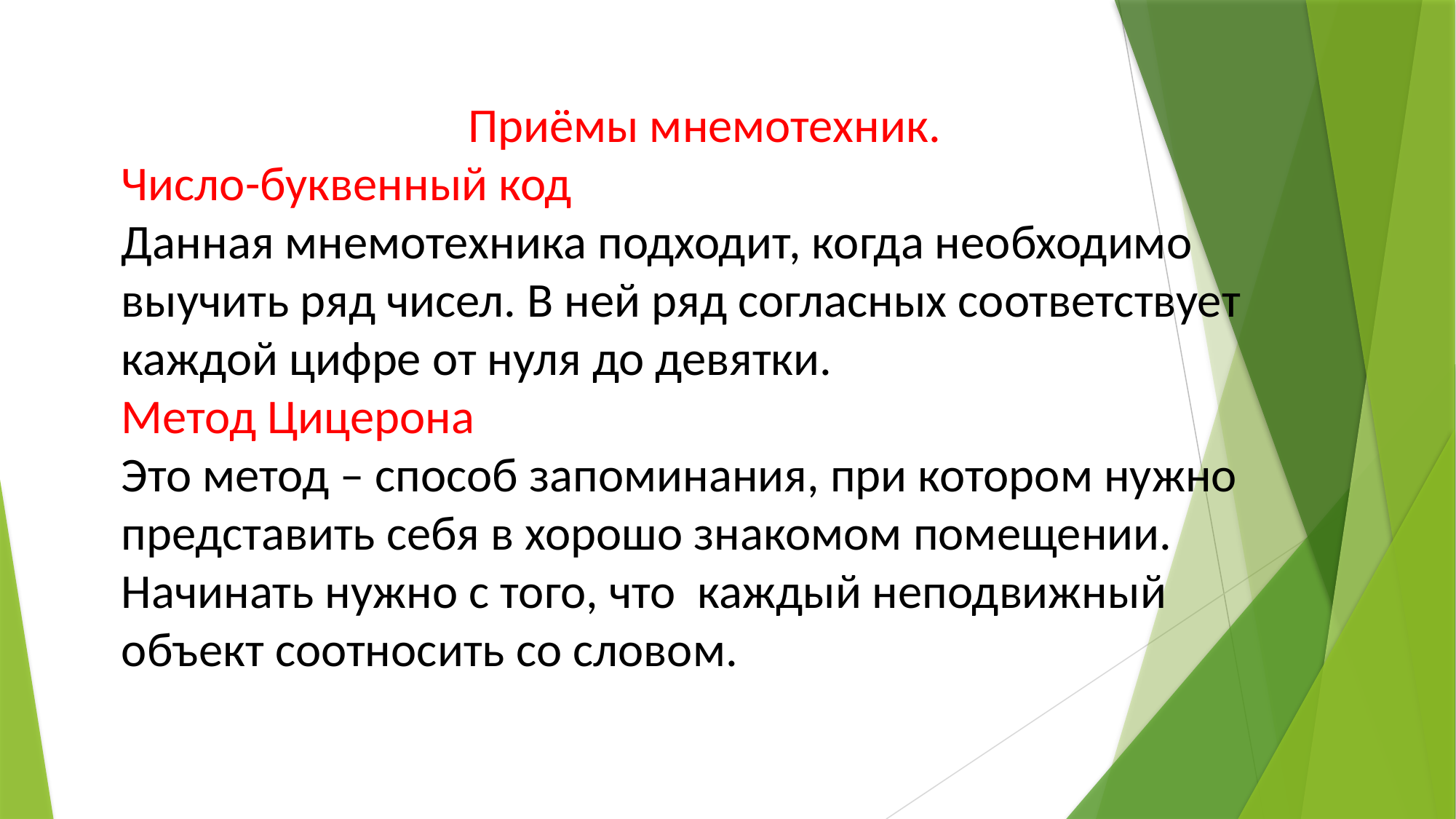

Приёмы мнемотехник.
Число-буквенный код
Данная мнемотехника подходит, когда необходимо выучить ряд чисел. В ней ряд согласных соответствует каждой цифре от нуля до девятки.
Метод Цицерона
Это метод – способ запоминания, при котором нужно представить себя в хорошо знакомом помещении. Начинать нужно с того, что  каждый неподвижный объект соотносить со словом.